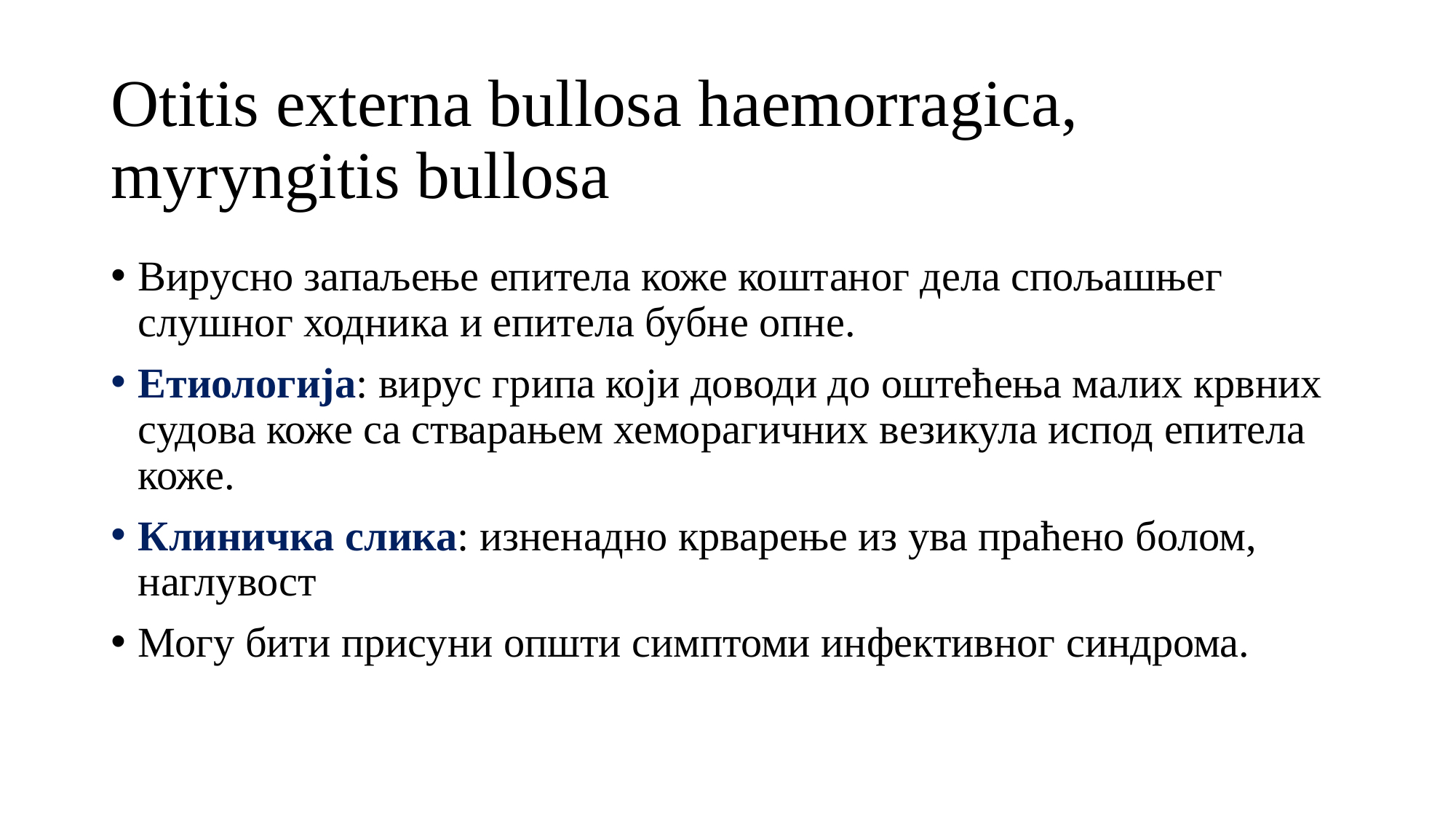

# Otitis externa bullosa haemorragica, myryngitis bullosa
Вирусно запаљење епитела коже коштаног дела спољашњег слушног ходника и епитела бубне опне.
Етиологија: вирус грипа који доводи до оштећења малих крвних судова коже са стварањем хеморагичних везикула испод епитела коже.
Клиничка слика: изненадно крварење из ува праћено болом, наглувост
Могу бити присуни општи симптоми инфективног синдрома.